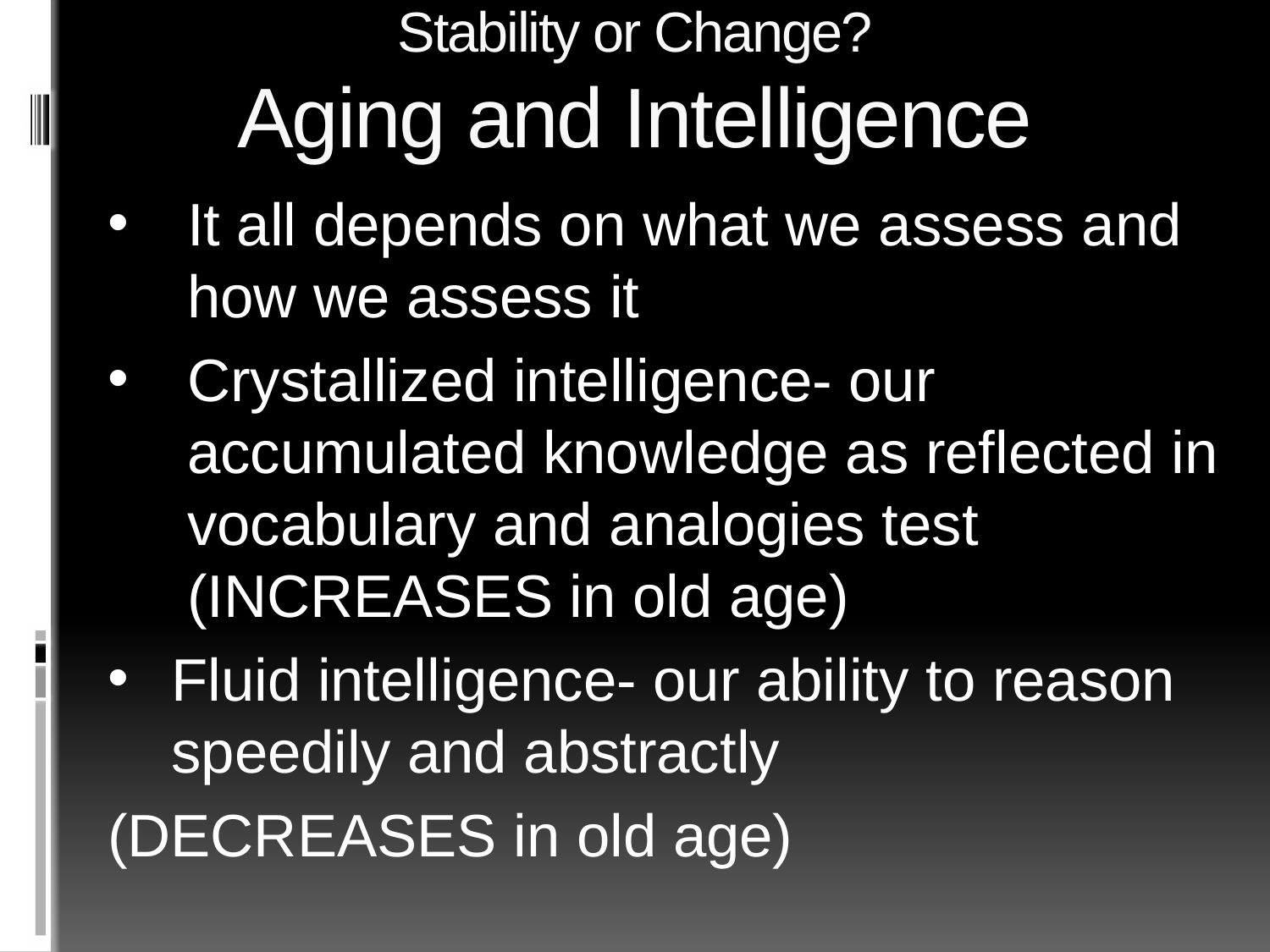

# Stability or Change? Aging and Intelligence
It all depends on what we assess and how we assess it
Crystallized intelligence- our accumulated knowledge as reflected in vocabulary and analogies test (INCREASES in old age)
Fluid intelligence- our ability to reason speedily and abstractly
(DECREASES in old age)